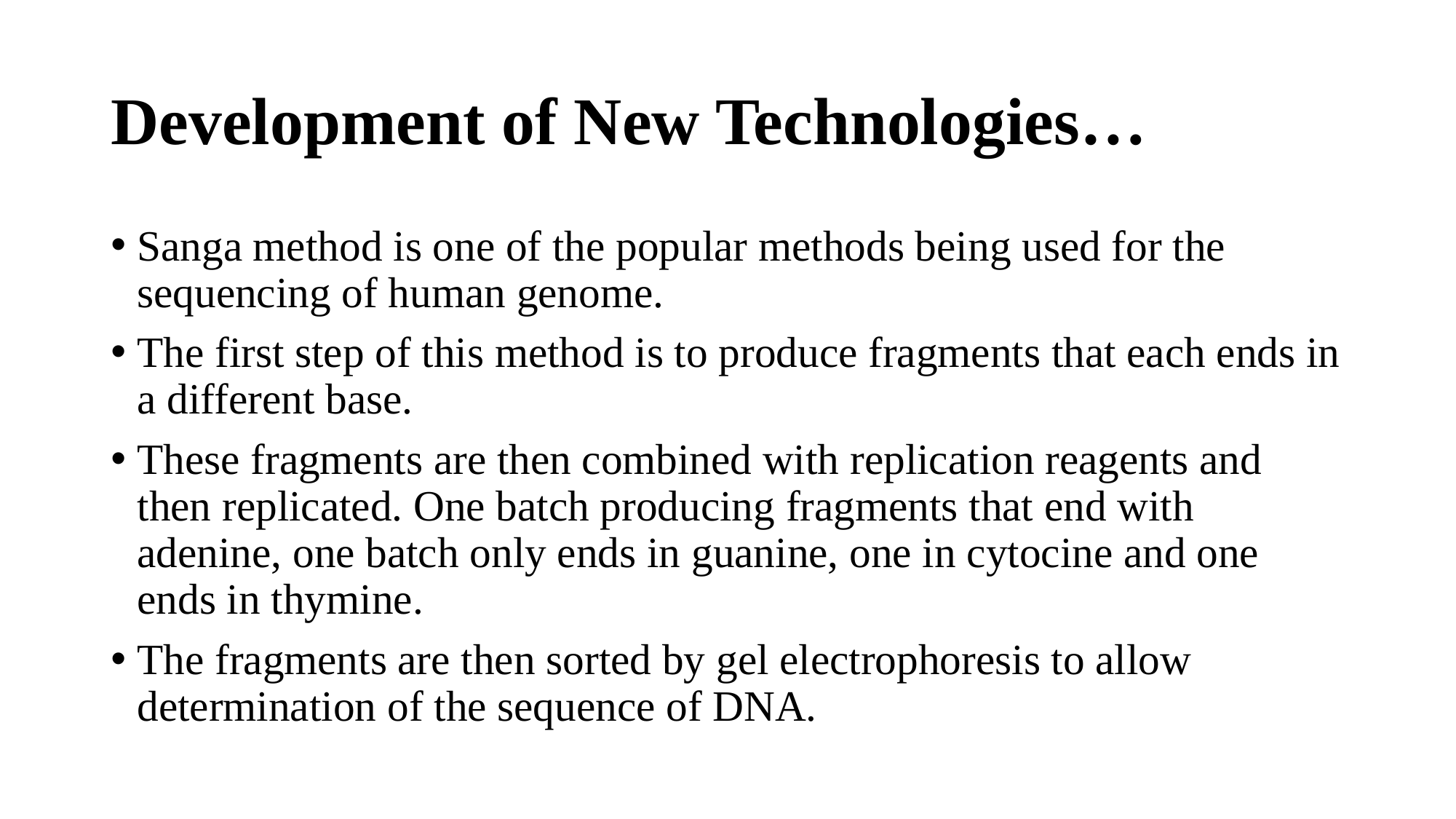

# Development of New Technologies…
Sanga method is one of the popular methods being used for the sequencing of human genome.
The first step of this method is to produce fragments that each ends in a different base.
These fragments are then combined with replication reagents and then replicated. One batch producing fragments that end with adenine, one batch only ends in guanine, one in cytocine and one ends in thymine.
The fragments are then sorted by gel electrophoresis to allow determination of the sequence of DNA.